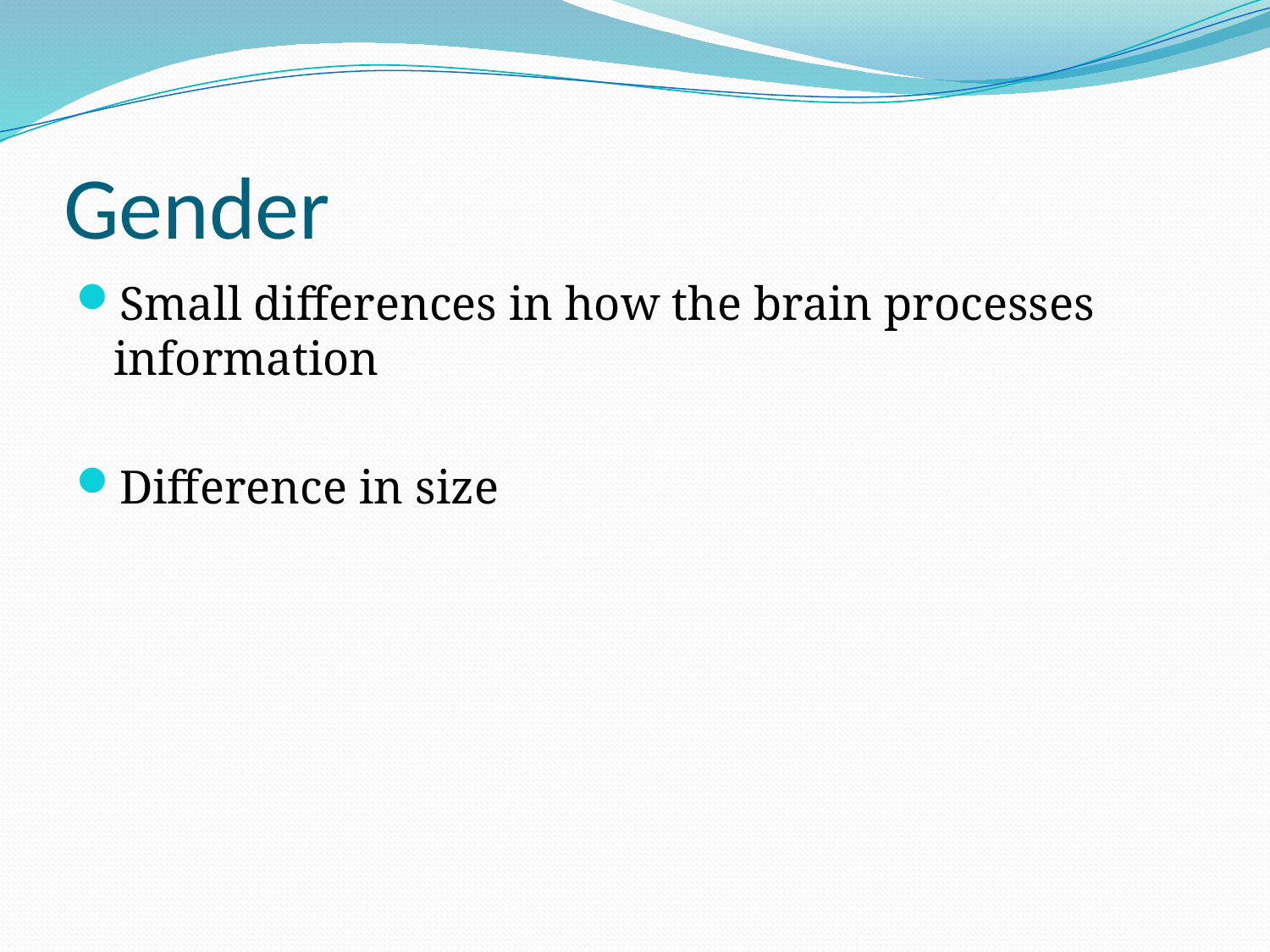

# Gender
Small differences in how the brain processes information

Difference in size